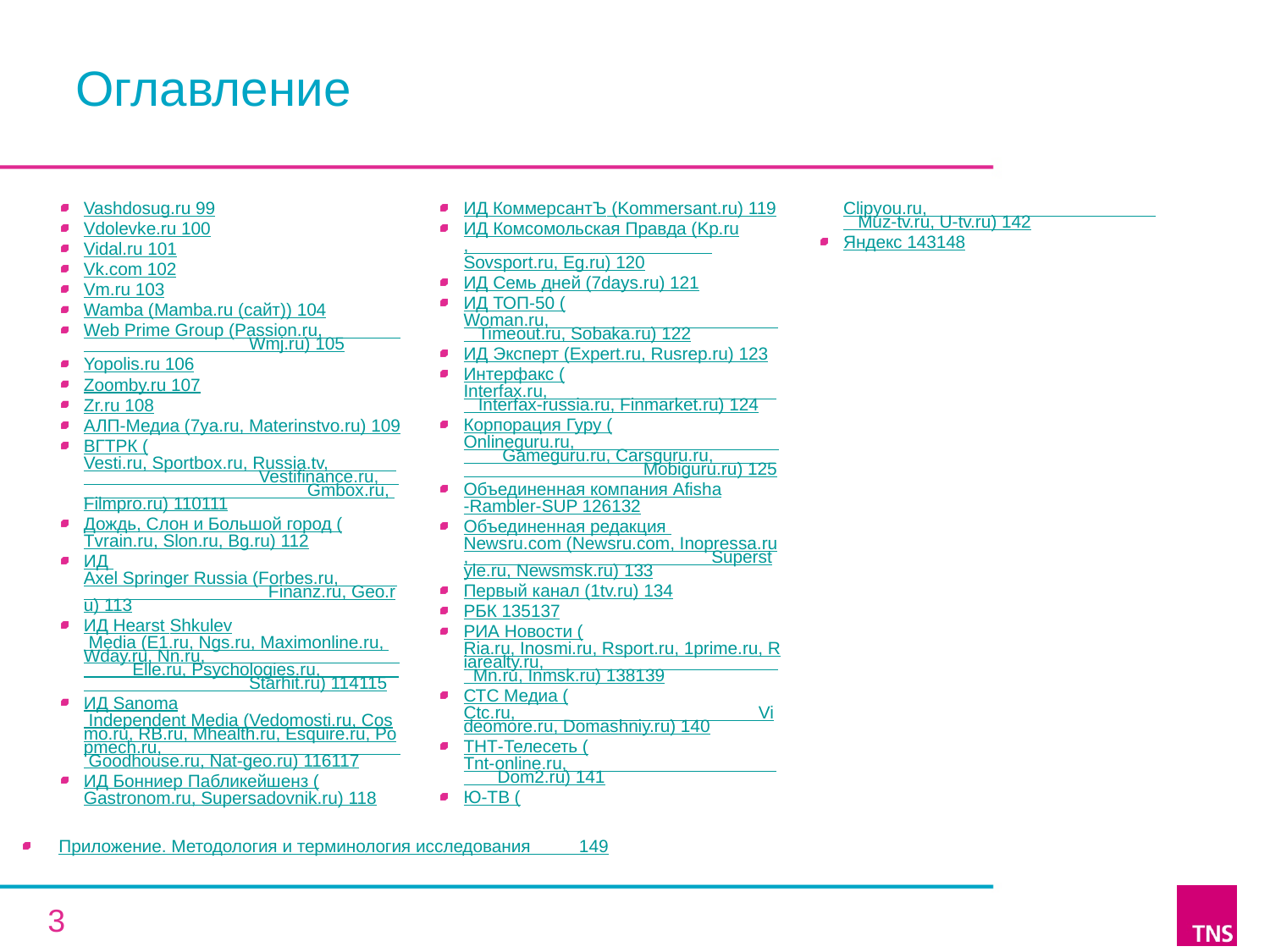

Оглавление

Приложение. Методология и терминология исследования          149

Vashdosug.ru 	99
Vdolevke.ru 	100
Vidal.ru 	101
Vk.com 	102
Vm.ru 	103
Wamba (Mamba.ru (сайт)) 	104
Web Prime Group (Passion.ru,                                                  Wmj.ru) 	105
Yopolis.ru 	106
Zoomby.ru 	107
Zr.ru 	108
АЛП-Медиа (7ya.ru, Materinstvo.ru) 	109
ВГТРК (Vesti.ru, Sportbox.ru, Russia.tv,                                                  Vestifinance.ru,                                                  Gmbox.ru, Filmpro.ru) 	110­111
Дождь, Слон и Большой город (Tvrain.ru, Slon.ru, Bg.ru) 	112
ИД Axel Springer Russia (Forbes.ru,                                                  Finanz.ru, Geo.ru) 	113
ИД Hearst Shkulev Media (E1.ru, Ngs.ru, Maximonline.ru, Wday.ru, Nn.ru,                                                  Elle.ru, Psychologies.ru,                                                  Starhit.ru) 	114­115
ИД Sanoma Independent Media (Vedomosti.ru, Cosmo.ru, RB.ru, Mhealth.ru, Esquire.ru, Popmech.ru,                                                  Goodhouse.ru, Nat-geo.ru) 	116­117
ИД Бонниер Пабликейшенз (Gastronom.ru, Supersadovnik.ru) 	118
ИД КоммерсантЪ (Kommersant.ru) 	119
ИД Комсомольская Правда (Kp.ru,                                                  Sovsport.ru, Eg.ru) 	120
ИД Семь дней (7days.ru) 	121
ИД ТОП-50 (Woman.ru,                                                  Timeout.ru, Sobaka.ru) 	122
ИД Эксперт (Expert.ru, Rusrep.ru) 	123
Интерфакс (Interfax.ru,                                                  Interfax-russia.ru, Finmarket.ru) 	124
Корпорация Гуру (Onlineguru.ru,                                                  Gameguru.ru, Carsguru.ru,                                                  Mobiguru.ru) 	125
Объединенная компания Afisha-Rambler-SUP 	126­132
Объединенная редакция Newsru.com (Newsru.com, Inopressa.ru,                                                  Superstyle.ru, Newsmsk.ru) 	133
Первый канал (1tv.ru) 	134
РБК 	135­137
РИА Новости (Ria.ru, Inosmi.ru, Rsport.ru, 1prime.ru, Riarealty.ru,                                                  Mn.ru, Inmsk.ru) 	138­139
СТС Медиа (Ctc.ru,                                                  Videomore.ru, Domashniy.ru) 	140
ТНТ-Телесеть (Tnt-online.ru,                                                  Dom2.ru) 	141
Ю-ТВ (Clipyou.ru,                                                  Muz-tv.ru, U-tv.ru) 	142
Яндекс 	143­148

3